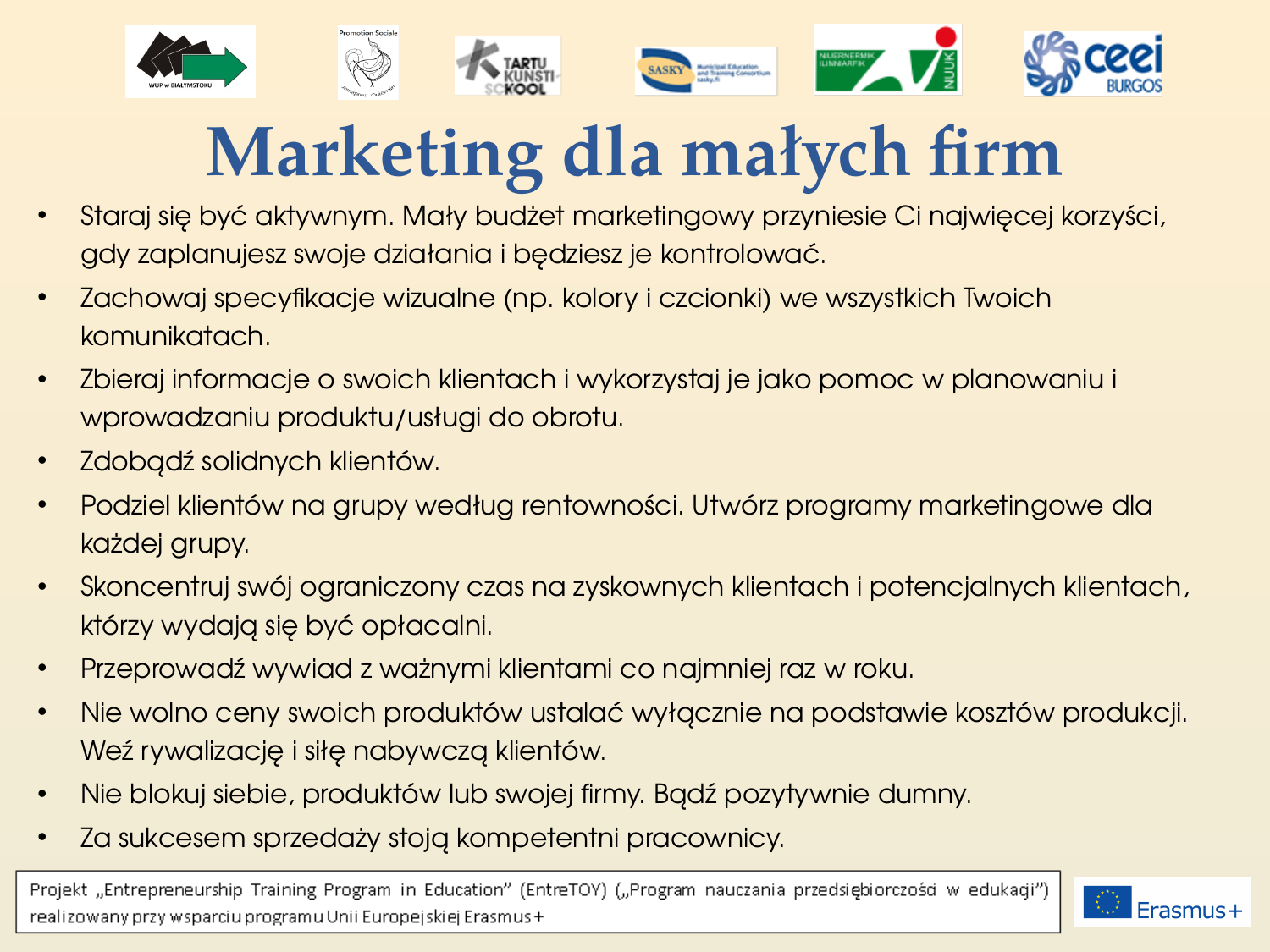

# Marketing dla małych firm
Staraj się być aktywnym. Mały budżet marketingowy przyniesie Ci najwięcej korzyści, gdy zaplanujesz swoje działania i będziesz je kontrolować.
Zachowaj specyfikacje wizualne (np. kolory i czcionki) we wszystkich Twoich komunikatach.
Zbieraj informacje o swoich klientach i wykorzystaj je jako pomoc w planowaniu i wprowadzaniu produktu/usługi do obrotu.
Zdobądź solidnych klientów.
Podziel klientów na grupy według rentowności. Utwórz programy marketingowe dla każdej grupy.
Skoncentruj swój ograniczony czas na zyskownych klientach i potencjalnych klientach, którzy wydają się być opłacalni.
Przeprowadź wywiad z ważnymi klientami co najmniej raz w roku.
Nie wolno ceny swoich produktów ustalać wyłącznie na podstawie kosztów produkcji. Weź rywalizację i siłę nabywczą klientów.
Nie blokuj siebie, produktów lub swojej firmy. Bądź pozytywnie dumny.
Za sukcesem sprzedaży stoją kompetentni pracownicy.